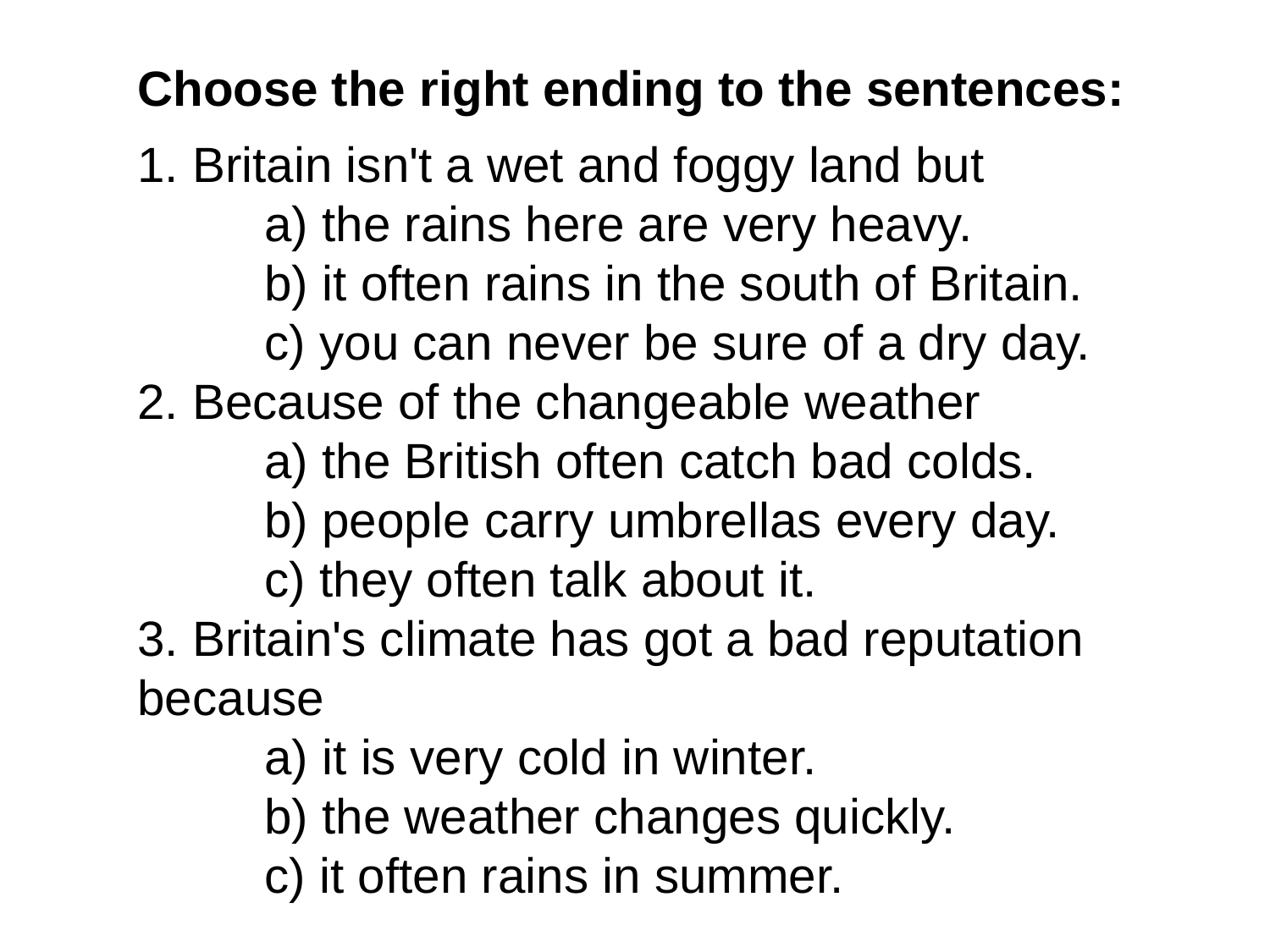

Choose the right ending to the sentences:

1. Britain isn't a wet and foggy land but
a) the rains here are very heavy.
b) it often rains in the south of Britain.
c) you can never be sure of a dry day.
2. Because of the changeable weather
a) the British often catch bad colds.
b) people carry umbrellas every day.
c) they often talk about it.
3. Britain's climate has got a bad reputation because
a) it is very cold in winter.
b) the weather changes quickly.
c) it often rains in summer.